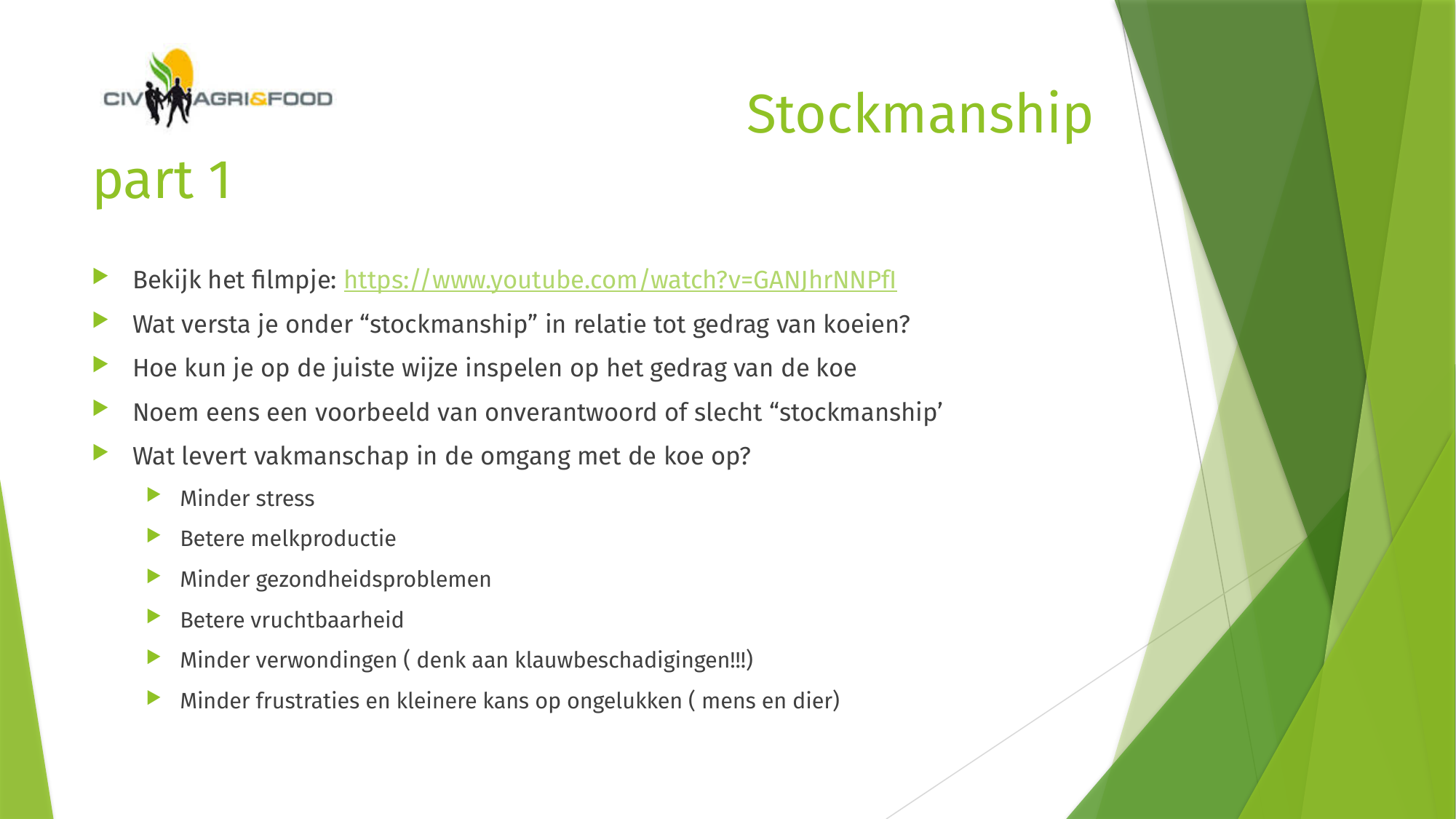

# Stockmanship part 1
Bekijk het filmpje: https://www.youtube.com/watch?v=GANJhrNNPfI
Wat versta je onder “stockmanship” in relatie tot gedrag van koeien?
Hoe kun je op de juiste wijze inspelen op het gedrag van de koe
Noem eens een voorbeeld van onverantwoord of slecht “stockmanship’
Wat levert vakmanschap in de omgang met de koe op?
Minder stress
Betere melkproductie
Minder gezondheidsproblemen
Betere vruchtbaarheid
Minder verwondingen ( denk aan klauwbeschadigingen!!!)
Minder frustraties en kleinere kans op ongelukken ( mens en dier)